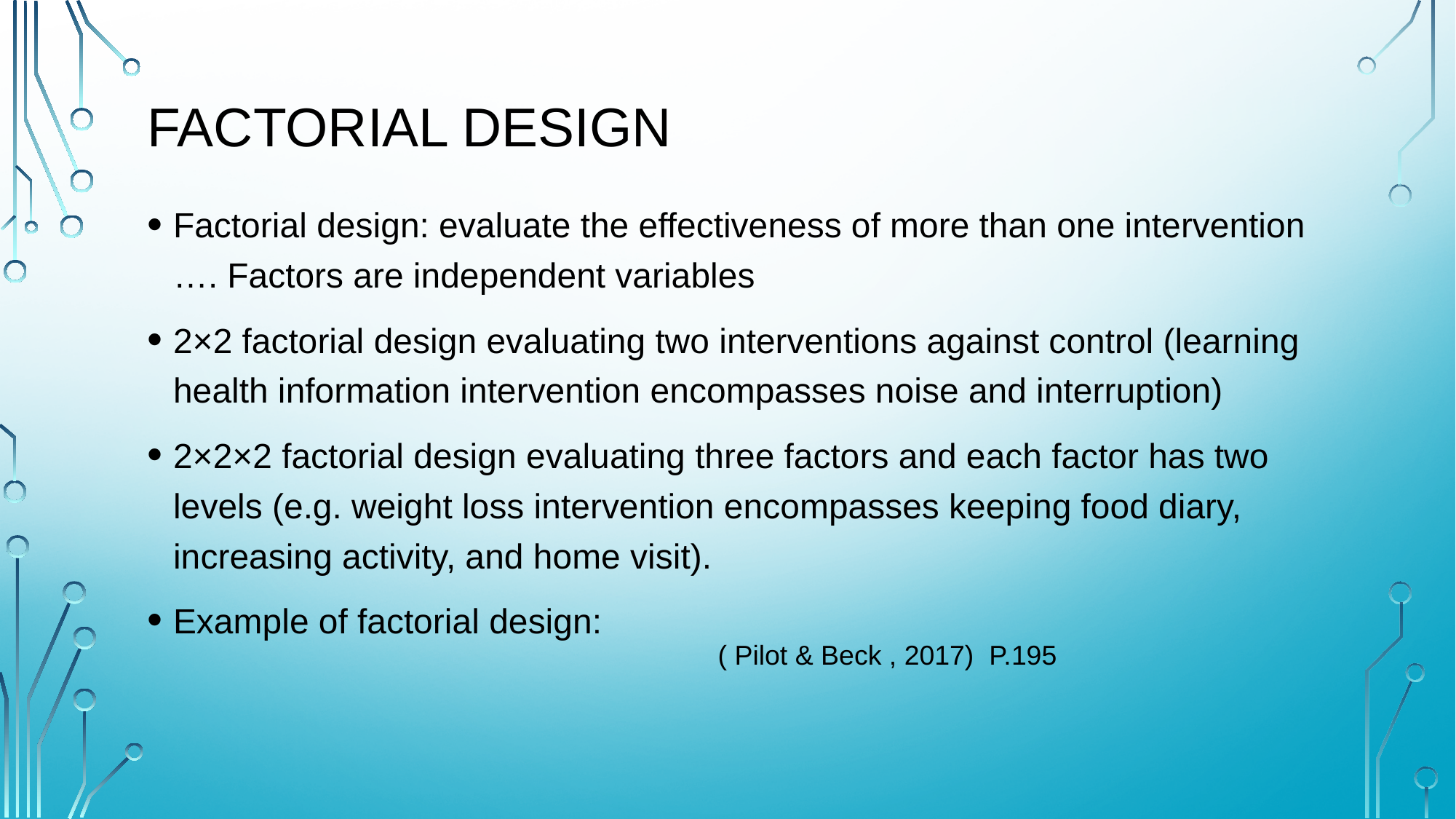

# Factorial design
Factorial design: evaluate the effectiveness of more than one intervention …. Factors are independent variables
2×2 factorial design evaluating two interventions against control (learning health information intervention encompasses noise and interruption)
2×2×2 factorial design evaluating three factors and each factor has two levels (e.g. weight loss intervention encompasses keeping food diary, increasing activity, and home visit).
Example of factorial design:
( Pilot & Beck , 2017)  P.195